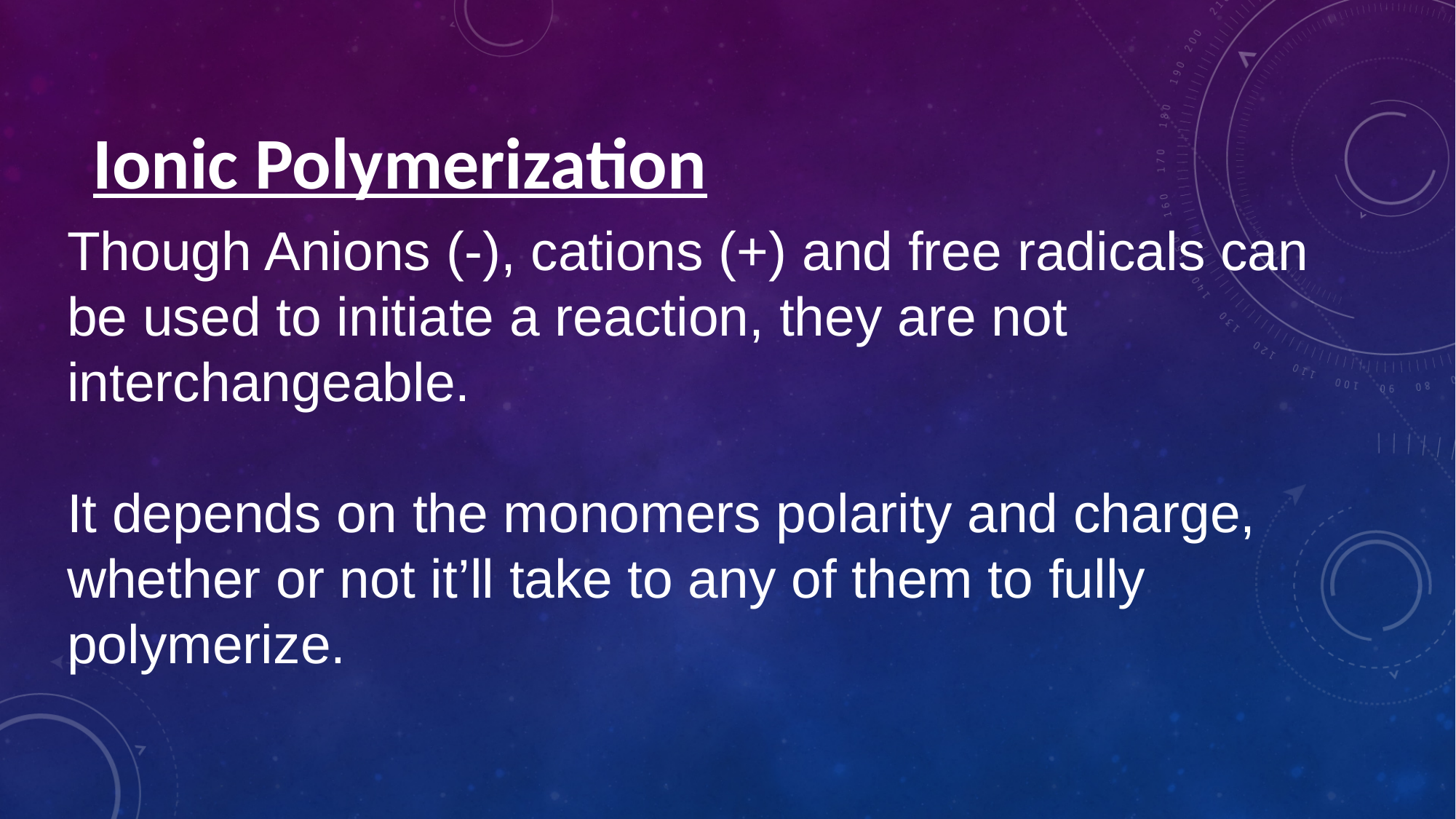

# Ionic Polymerization
Though Anions (-), cations (+) and free radicals can be used to initiate a reaction, they are not interchangeable.

It depends on the monomers polarity and charge, whether or not it’ll take to any of them to fully polymerize.